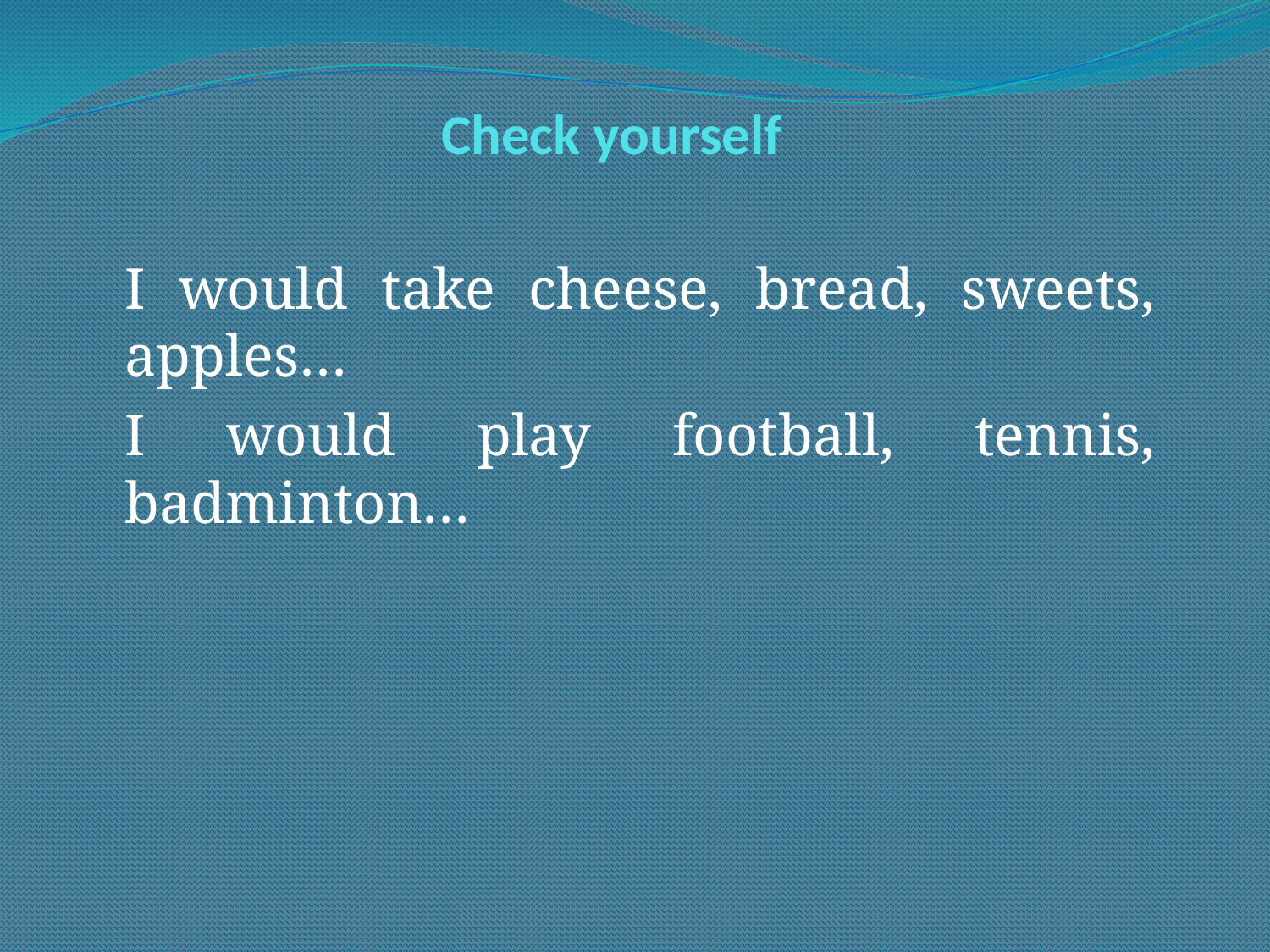

# Check yourself
I would take cheese, bread, sweets, apples…
I would play football, tennis, badminton…